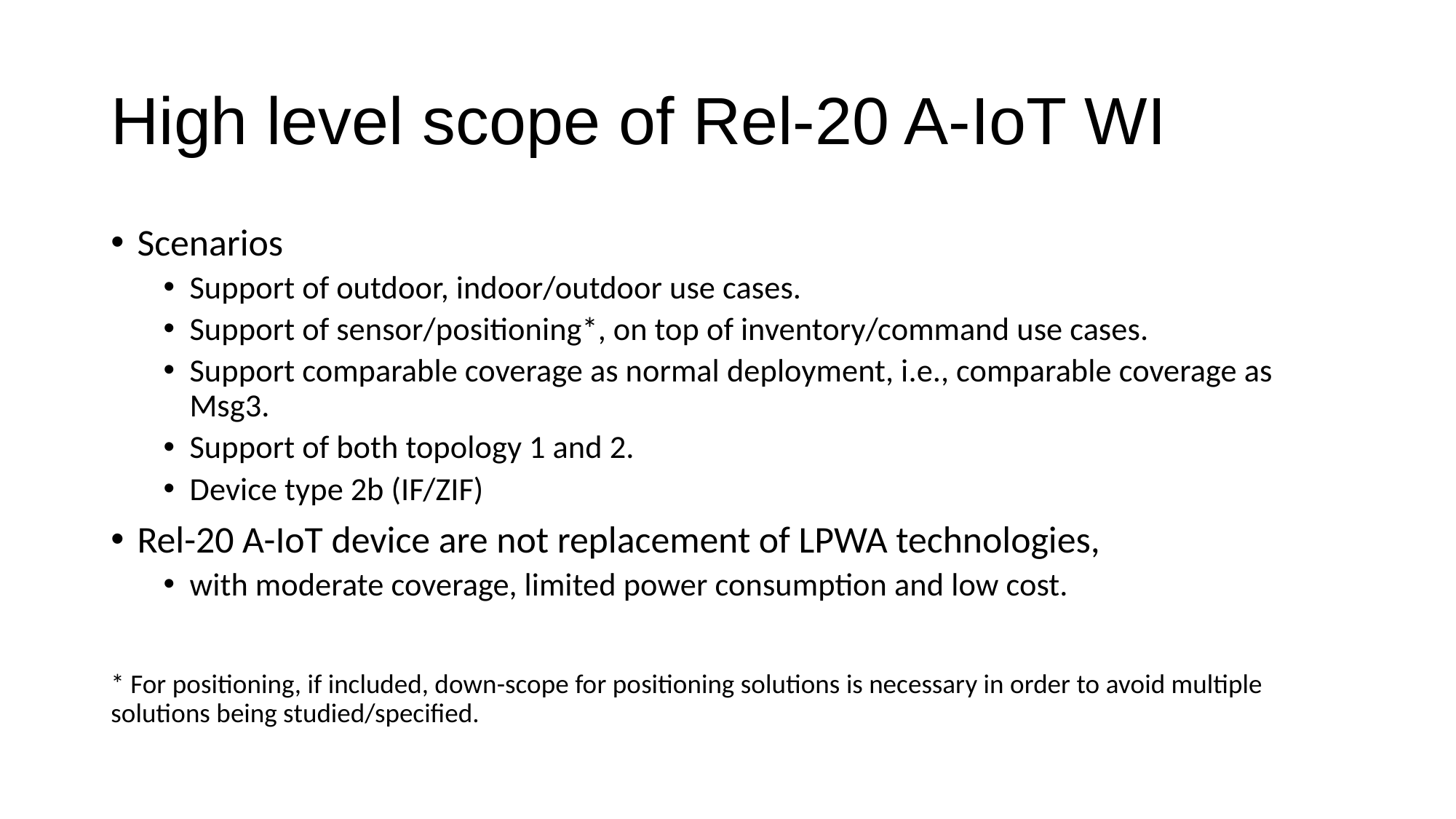

# High level scope of Rel-20 A-IoT WI
Scenarios
Support of outdoor, indoor/outdoor use cases.
Support of sensor/positioning*, on top of inventory/command use cases.
Support comparable coverage as normal deployment, i.e., comparable coverage as Msg3.
Support of both topology 1 and 2.
Device type 2b (IF/ZIF)
Rel-20 A-IoT device are not replacement of LPWA technologies,
with moderate coverage, limited power consumption and low cost.

* For positioning, if included, down-scope for positioning solutions is necessary in order to avoid multiple solutions being studied/specified.